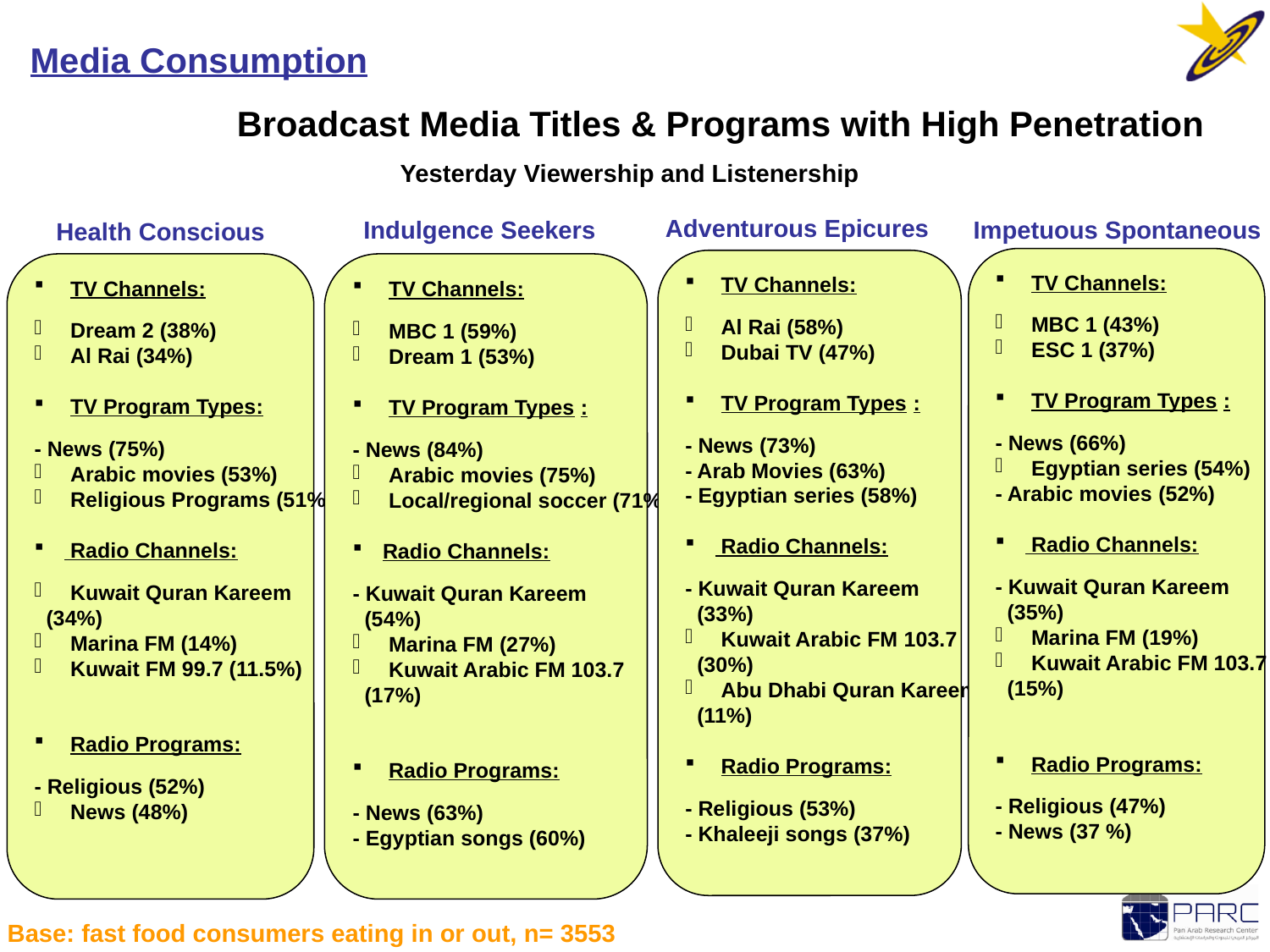

Media Consumption
Broadcast Media Titles & Programs with High Penetration
Yesterday Viewership and Listenership
Adventurous Epicures
Indulgence Seekers
Impetuous Spontaneous
Health Conscious
 TV Channels:

 MBC 1 (43%)
 ESC 1 (37%)

 TV Program Types :

- News (66%)
 Egyptian series (54%)
- Arabic movies (52%)

 Radio Channels:

- Kuwait Quran Kareem
  (35%)
 Marina FM (19%)
 Kuwait Arabic FM 103.7
  (15%)

 Radio Programs:

- Religious (47%)
- News (37 %)

 TV Channels:

 Al Rai (58%)
 Dubai TV (47%)

 TV Program Types :

- News (73%)
- Arab Movies (63%)
- Egyptian series (58%)

 Radio Channels:

- Kuwait Quran Kareem
  (33%)
 Kuwait Arabic FM 103.7
  (30%)
 Abu Dhabi Quran Kareem
  (11%)

 Radio Programs:

- Religious (53%)
- Khaleeji songs (37%)

 TV Channels:

 Dream 2 (38%)
 Al Rai (34%)

 TV Program Types:

- News (75%)
 Arabic movies (53%)
 Religious Programs (51%)

 Radio Channels:

 Kuwait Quran Kareem
  (34%)
 Marina FM (14%)
 Kuwait FM 99.7 (11.5%)

 Radio Programs:

- Religious (52%)
 News (48%)

 TV Channels:

 MBC 1 (59%)
 Dream 1 (53%)

 TV Program Types :

- News (84%)
 Arabic movies (75%)
 Local/regional soccer (71%)

Radio Channels:

- Kuwait Quran Kareem
  (54%)
 Marina FM (27%)
 Kuwait Arabic FM 103.7
  (17%)

 Radio Programs:

- News (63%)
- Egyptian songs (60%)

Base: fast food consumers eating in or out, n= 3553